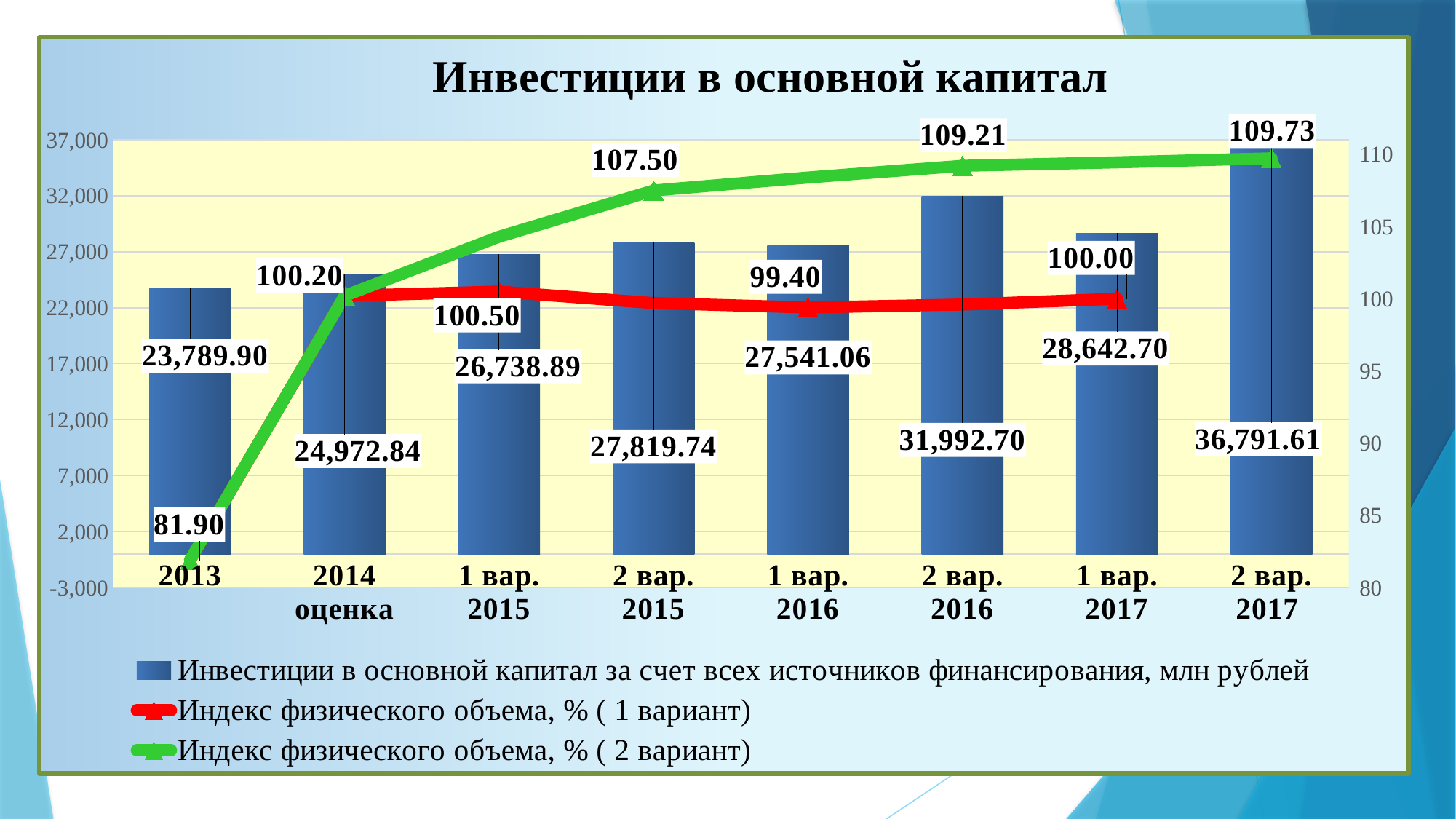

### Chart

| Category | Инвестиции в основной капитал за счет всех источников финансирования, млн рублей | Индекс физического объема, % ( 1 вариант) | Индекс физического объема, % ( 2 вариант) |
|---|---|---|---|
| 2013 | 23789.9 | 81.9 | 81.9 |
| 2014 оценка | 24972.84 | 100.2 | 100.2 |
| 1 вар. 2015 | 26738.89 | 100.5 | 104.3 |
| 2 вар. 2015 | 27819.74 | 99.7 | 107.5 |
| 1 вар. 2016 | 27541.06 | 99.4 | 108.4 |
| 2 вар. 2016 | 31992.7 | 99.6 | 109.21000000000002 |
| 1 вар. 2017 | 28642.7 | 100.0 | 109.45 |
| 2 вар. 2017  | 36791.61 | None | 109.73 |